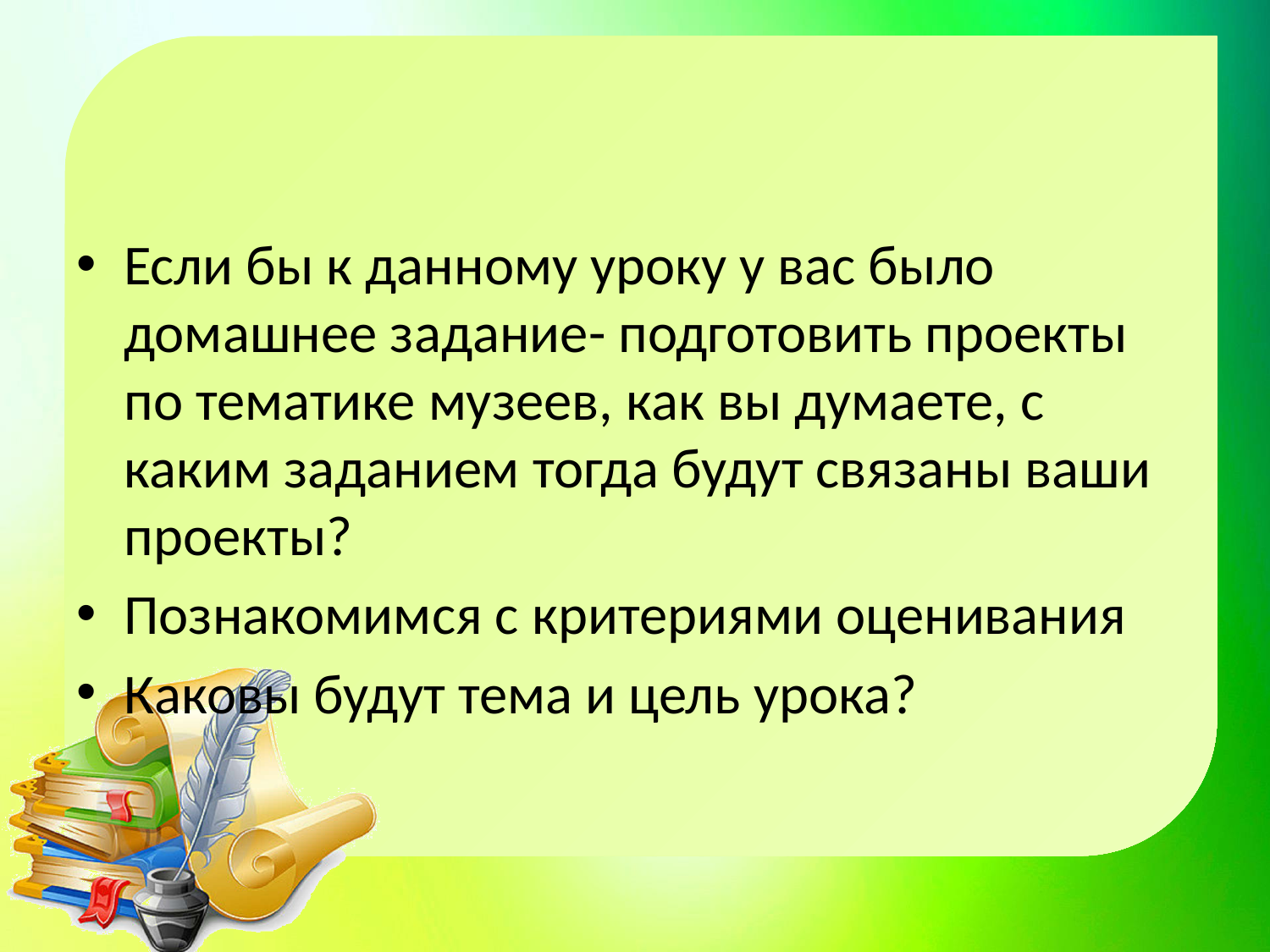

#
Если бы к данному уроку у вас было домашнее задание- подготовить проекты по тематике музеев, как вы думаете, с каким заданием тогда будут связаны ваши проекты?
Познакомимся с критериями оценивания
Каковы будут тема и цель урока?